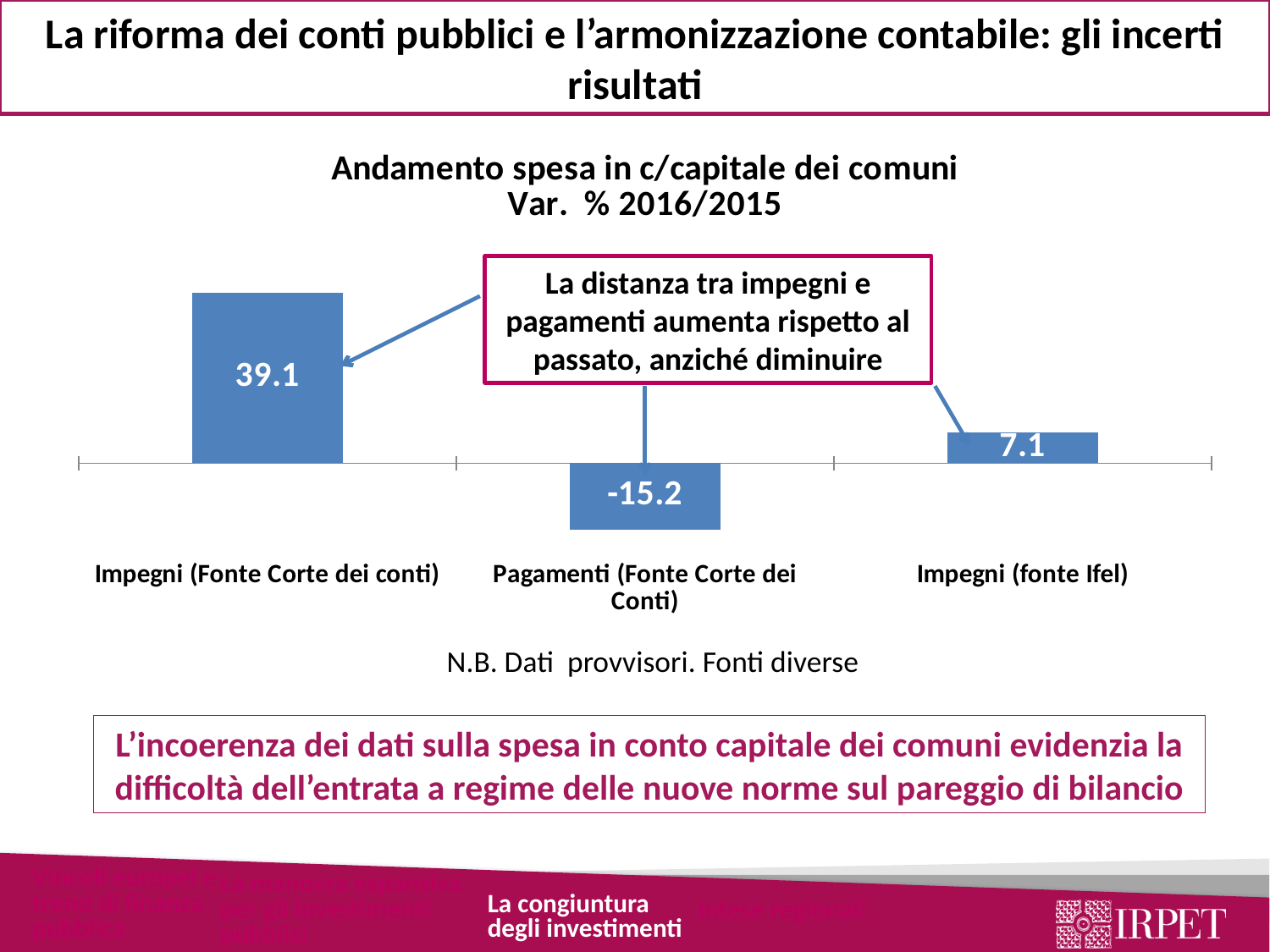

La riforma dei conti pubblici e l’armonizzazione contabile: gli incerti risultati

### Chart: Andamento spesa in c/capitale dei comuni
Var.  % 2016/2015

| Category | Var % 2016/2015 |
|---|---|
| Impegni (Fonte Corte dei conti) | 39.1 |
| Pagamenti (Fonte Corte dei Conti) | -15.2 |
| Impegni (fonte Ifel) | 7.1 |
La distanza tra impegni e pagamenti aumenta rispetto al passato, anziché diminuire
N.B. Dati  provvisori. Fonti diverse
L’incoerenza dei dati sulla spesa in conto capitale dei comuni evidenzia la difficoltà dell’entrata a regime delle nuove norme sul pareggio di bilancio
Vincoli europei e trend di finanza pubblica
La manovra espansiva per gli investimenti pubblici
La congiuntura degli investimenti
Intese regionali